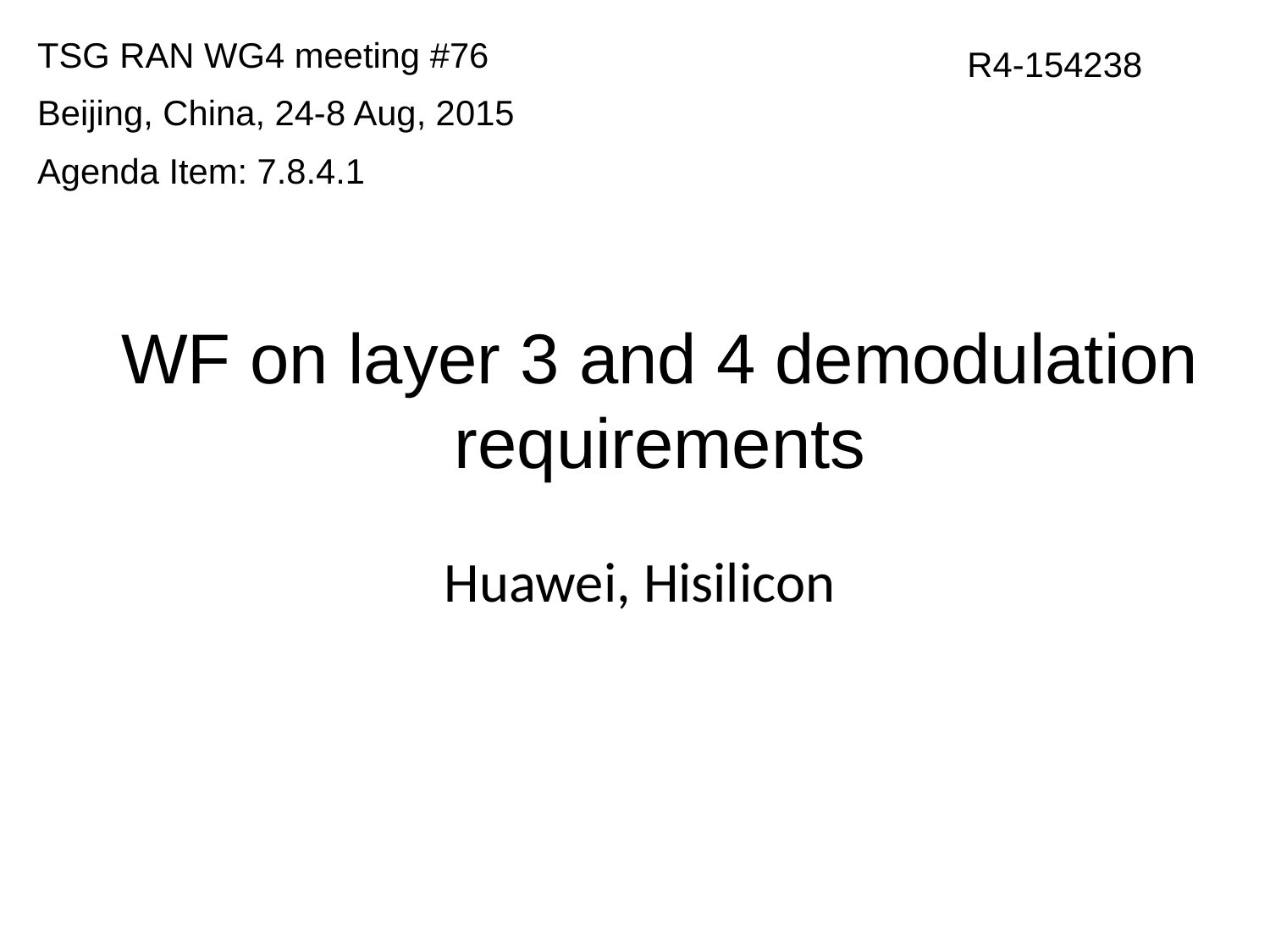

TSG RAN WG4 meeting #76
Beijing, China, 24-8 Aug, 2015
Agenda Item: 7.8.4.1
R4-154238
# WF on layer 3 and 4 demodulation requirements
Huawei, Hisilicon